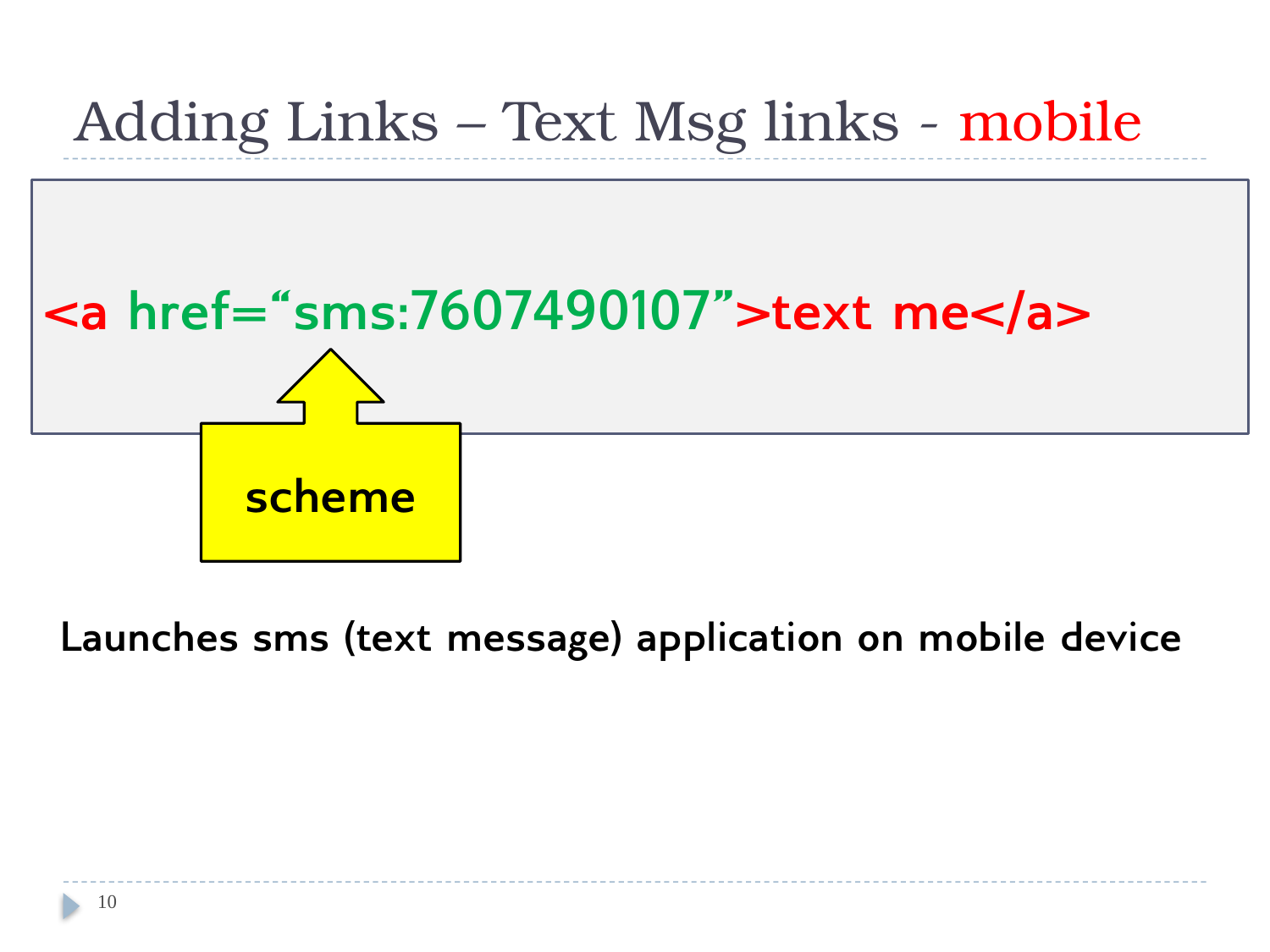

# Adding Links – Text Msg links - mobile
<a href=“sms:7607490107”>text me</a>
scheme
Launches sms (text message) application on mobile device

10